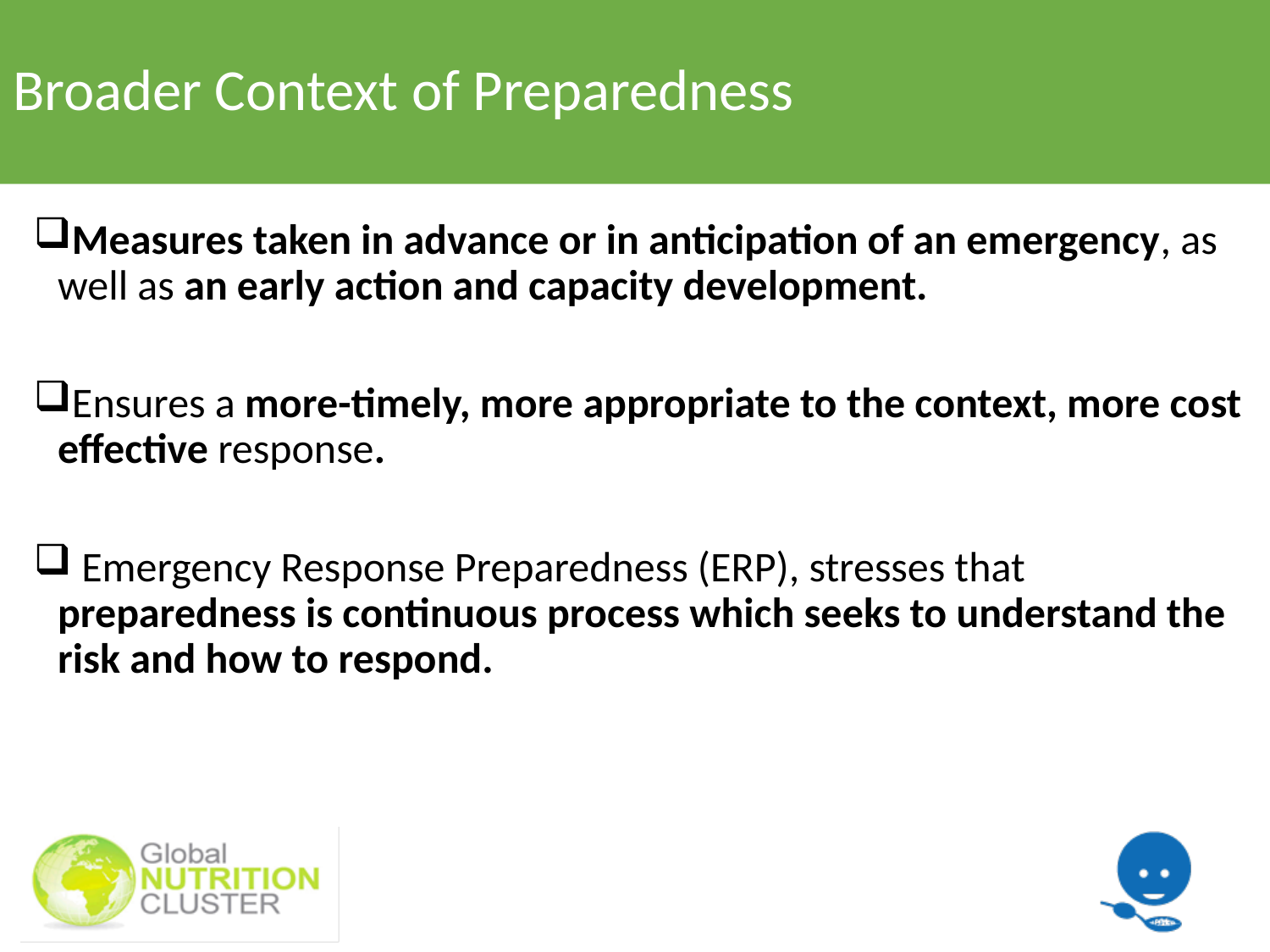

# Broader Context of Preparedness
Measures taken in advance or in anticipation of an emergency, as well as an early action and capacity development.

Ensures a more-timely, more appropriate to the context, more cost effective response.

 Emergency Response Preparedness (ERP), stresses that preparedness is continuous process which seeks to understand the risk and how to respond.